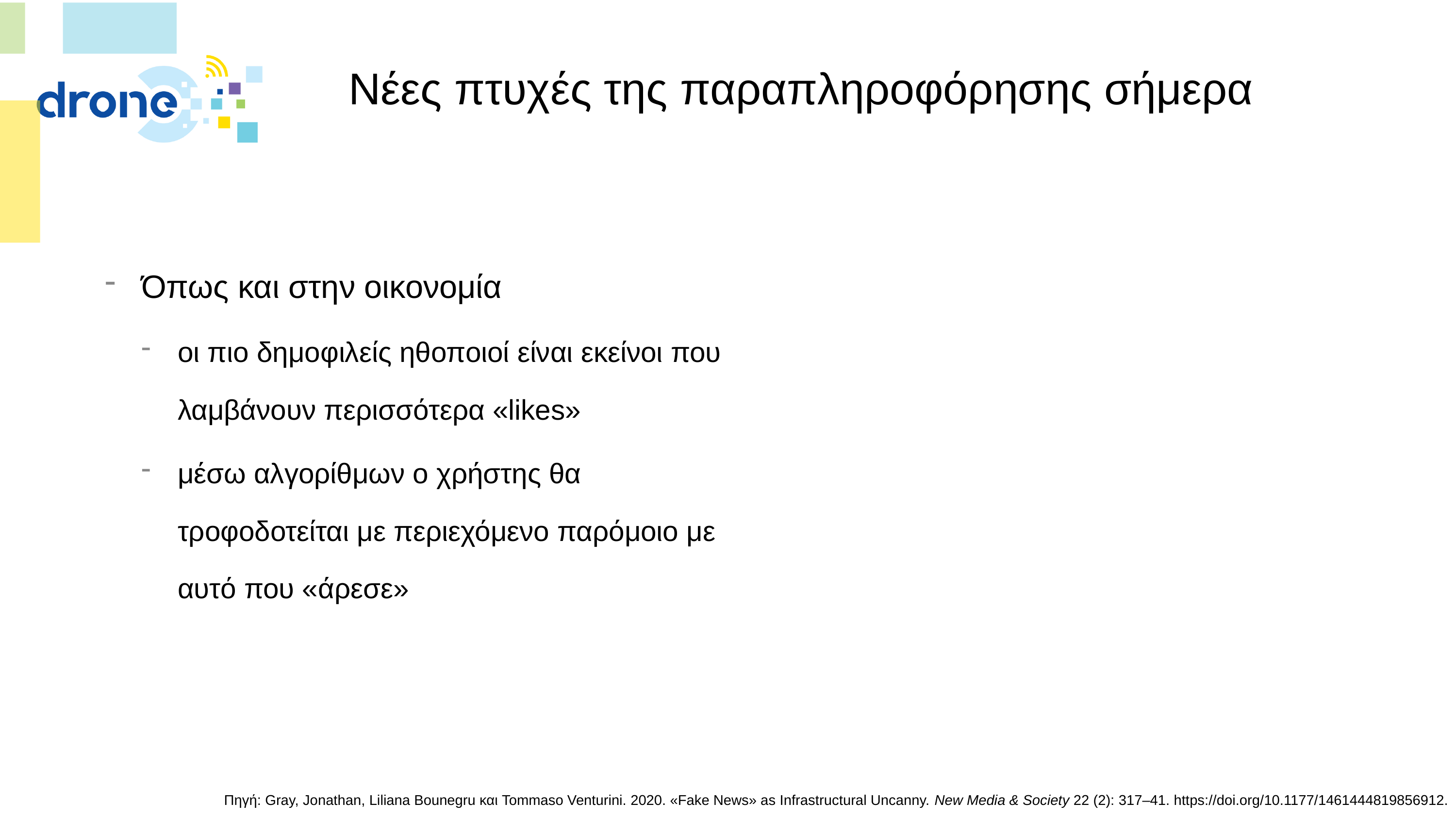

# Νέες πτυχές της παραπληροφόρησης σήμερα

Όπως και στην οικονομία
οι πιο δημοφιλείς ηθοποιοί είναι εκείνοι που λαμβάνουν περισσότερα «likes»
μέσω αλγορίθμων ο χρήστης θα τροφοδοτείται με περιεχόμενο παρόμοιο με αυτό που «άρεσε»

Πηγή: Gray, Jonathan, Liliana Bounegru και Tommaso Venturini. 2020. «Fake News» as Infrastructural Uncanny. New Media & Society 22 (2): 317–41. https://doi.org/10.1177/1461444819856912.